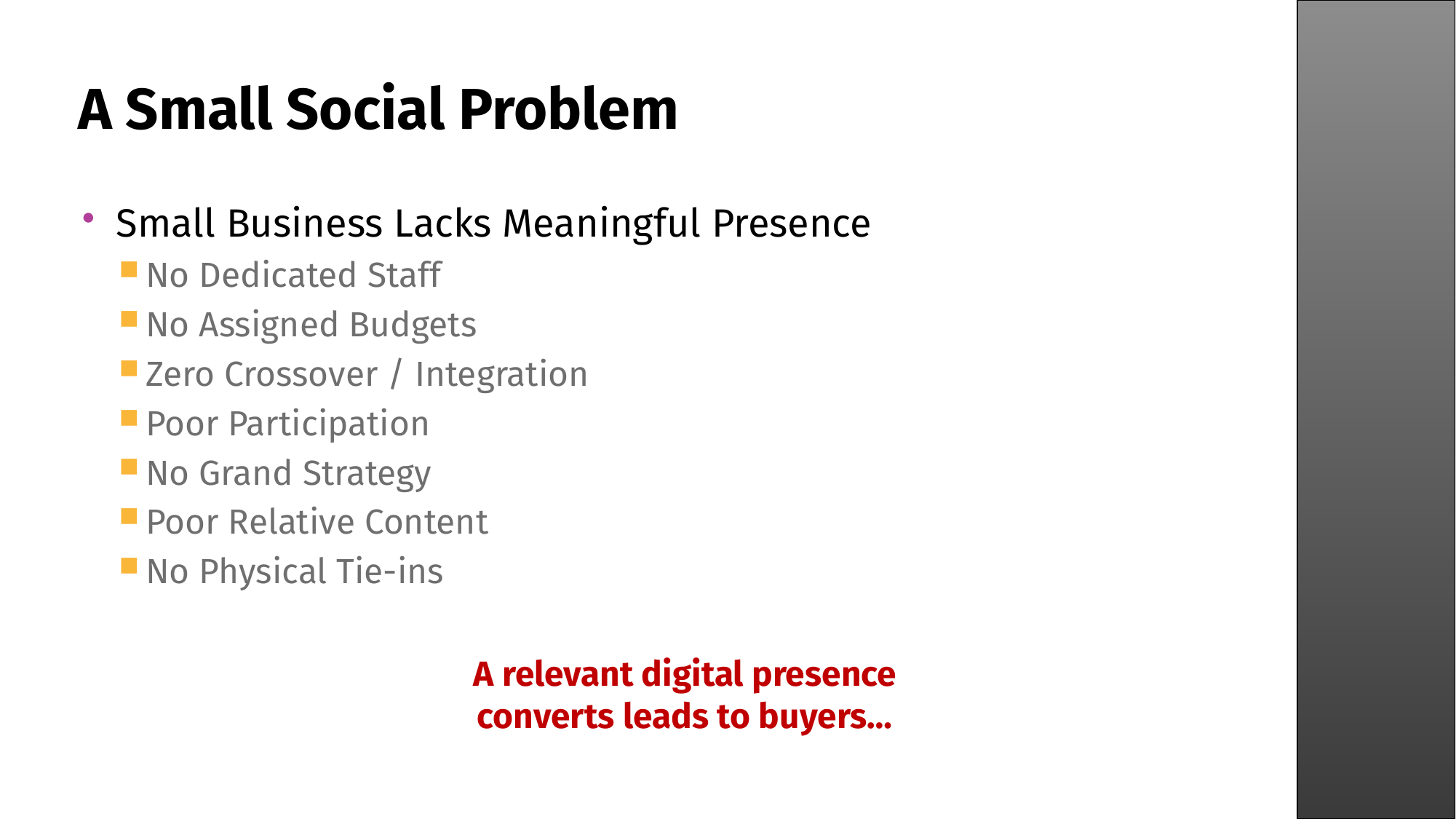

# A Small Social Problem
Small Business Lacks Meaningful Presence
No Dedicated Staff
No Assigned Budgets
Zero Crossover / Integration
Poor Participation
No Grand Strategy
Poor Relative Content
No Physical Tie-ins
A relevant digital presence
converts leads to buyers…